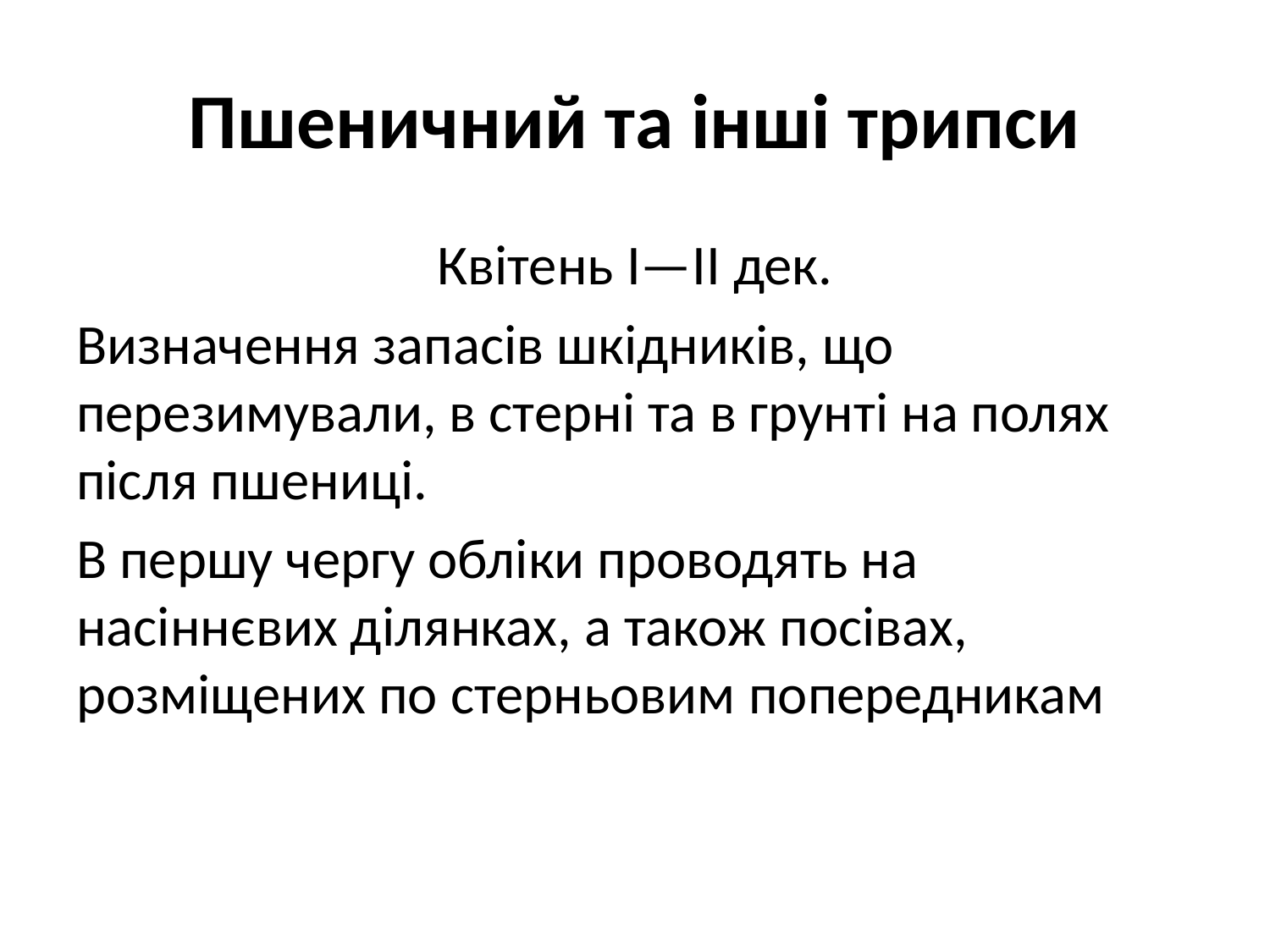

# Пшеничний та інші трипси
Квітень І—II дек.
Визначення запасів шкідників, що перезимували, в стерні та в грунті на полях після пшениці.
В першу чергу обліки проводять на насіннєвих ділянках, а також посівах, розміщених по стерньовим попередникам